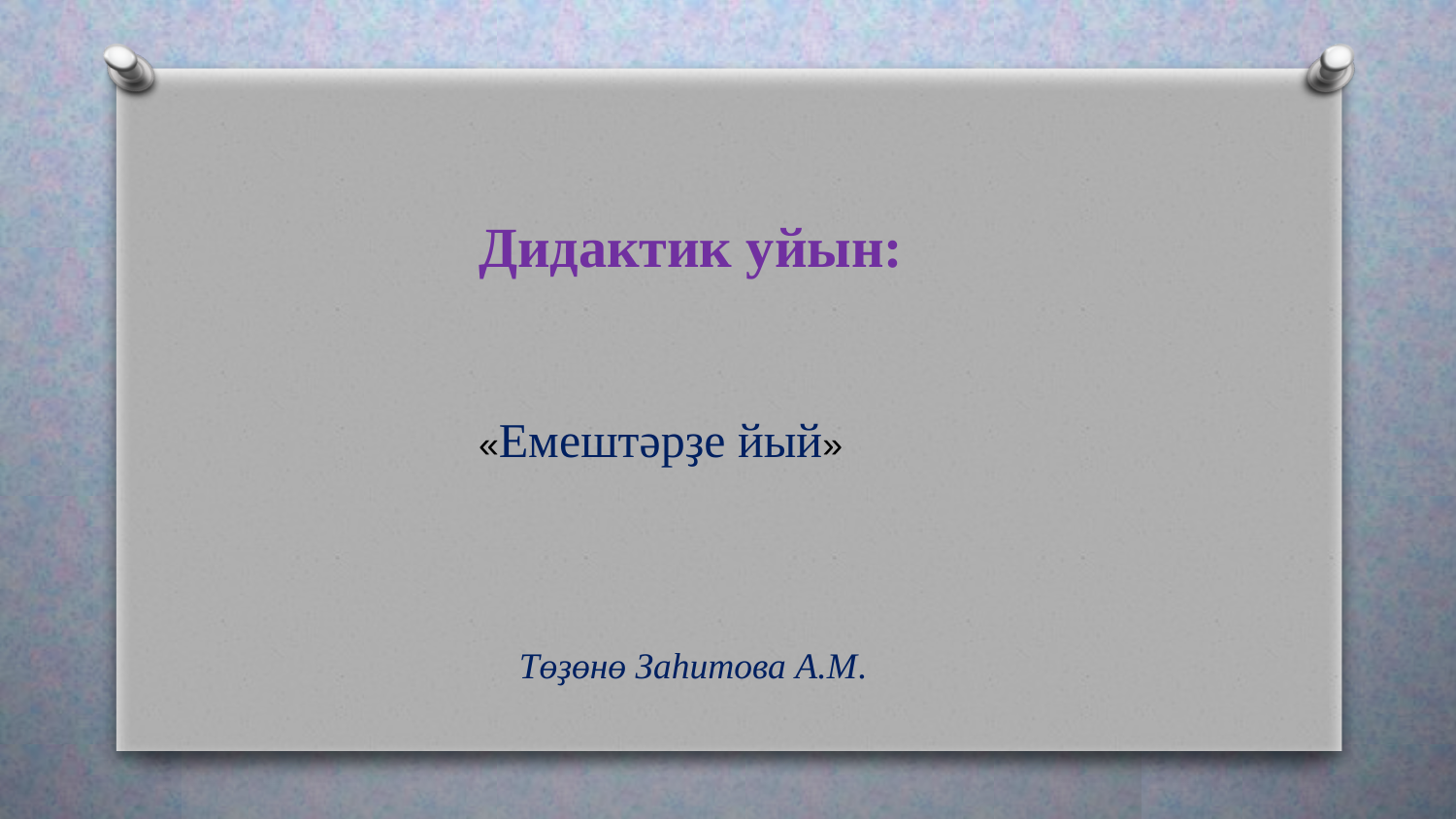

Дидактик уйын:

«Емештәрҙе йый»

    Төҙөнө Заһитова А.М.